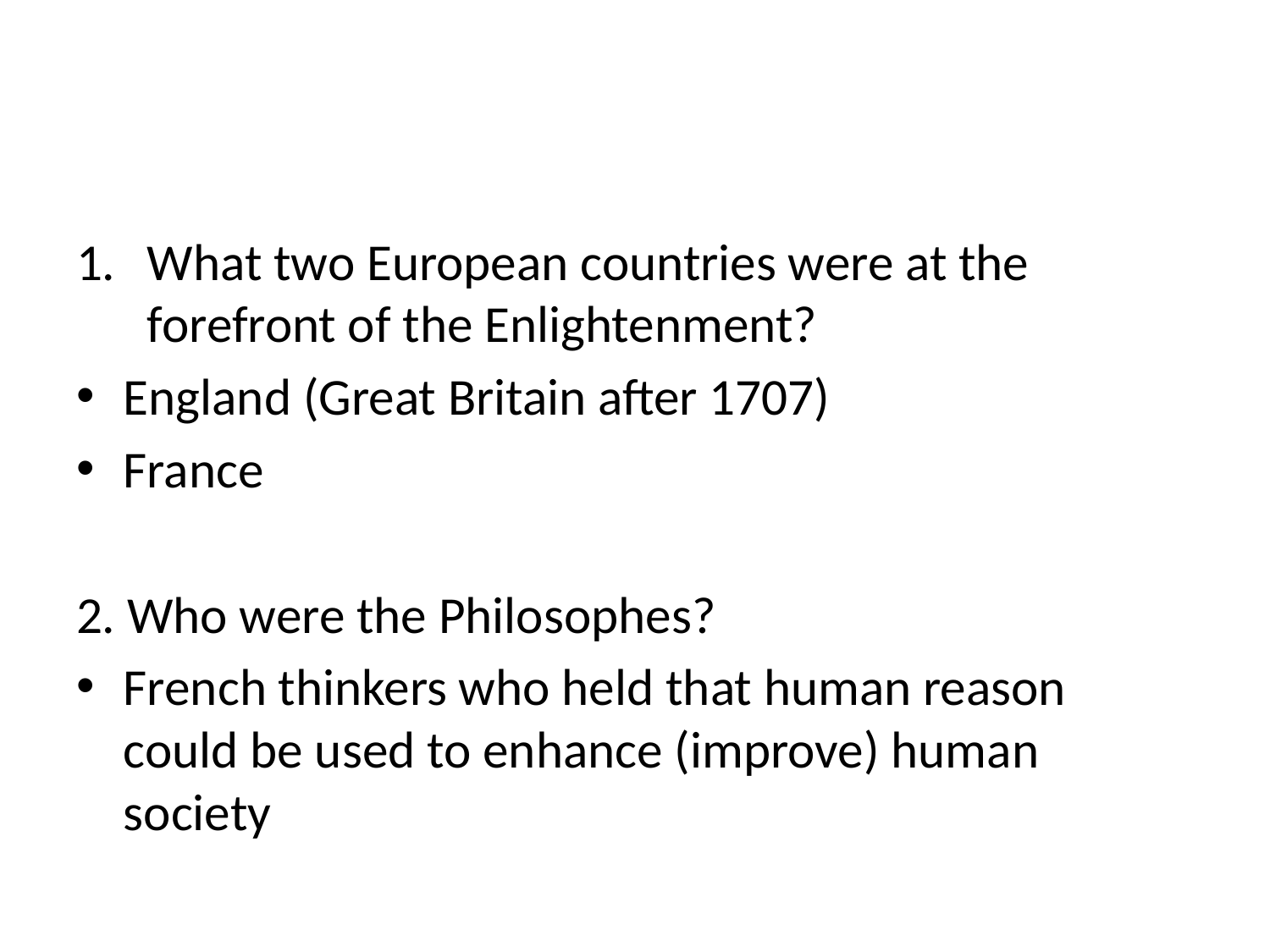

#
What two European countries were at the forefront of the Enlightenment?
England (Great Britain after 1707)
France

2. Who were the Philosophes?
French thinkers who held that human reason could be used to enhance (improve) human society